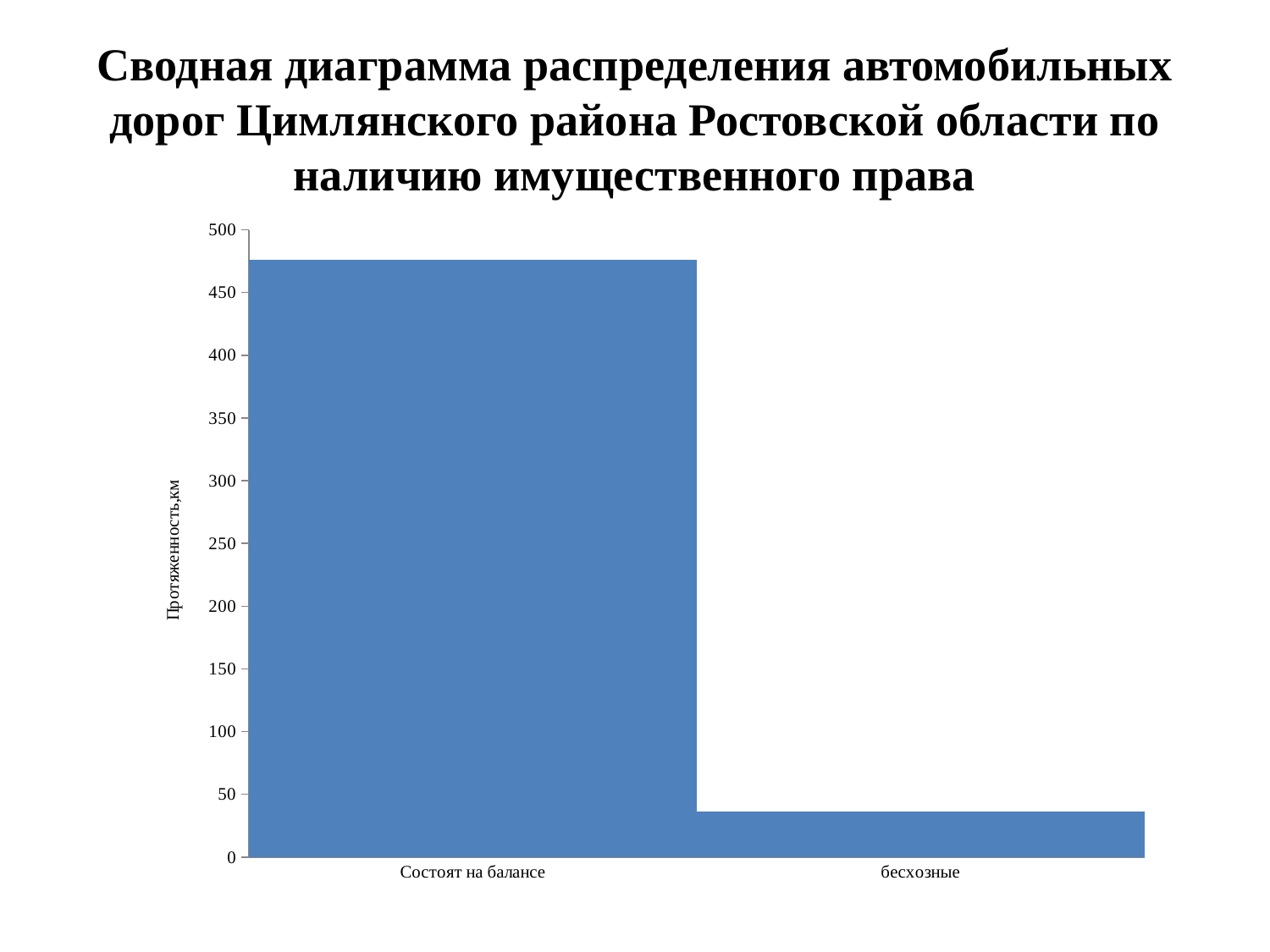

# Сводная диаграмма распределения автомобильных дорог Цимлянского района Ростовской области по наличию имущественного права

### Chart

| Category |  |
|---|---|
| Состоят на балансе | 476.19 |
| бесхозные | 36.59890000000026 |